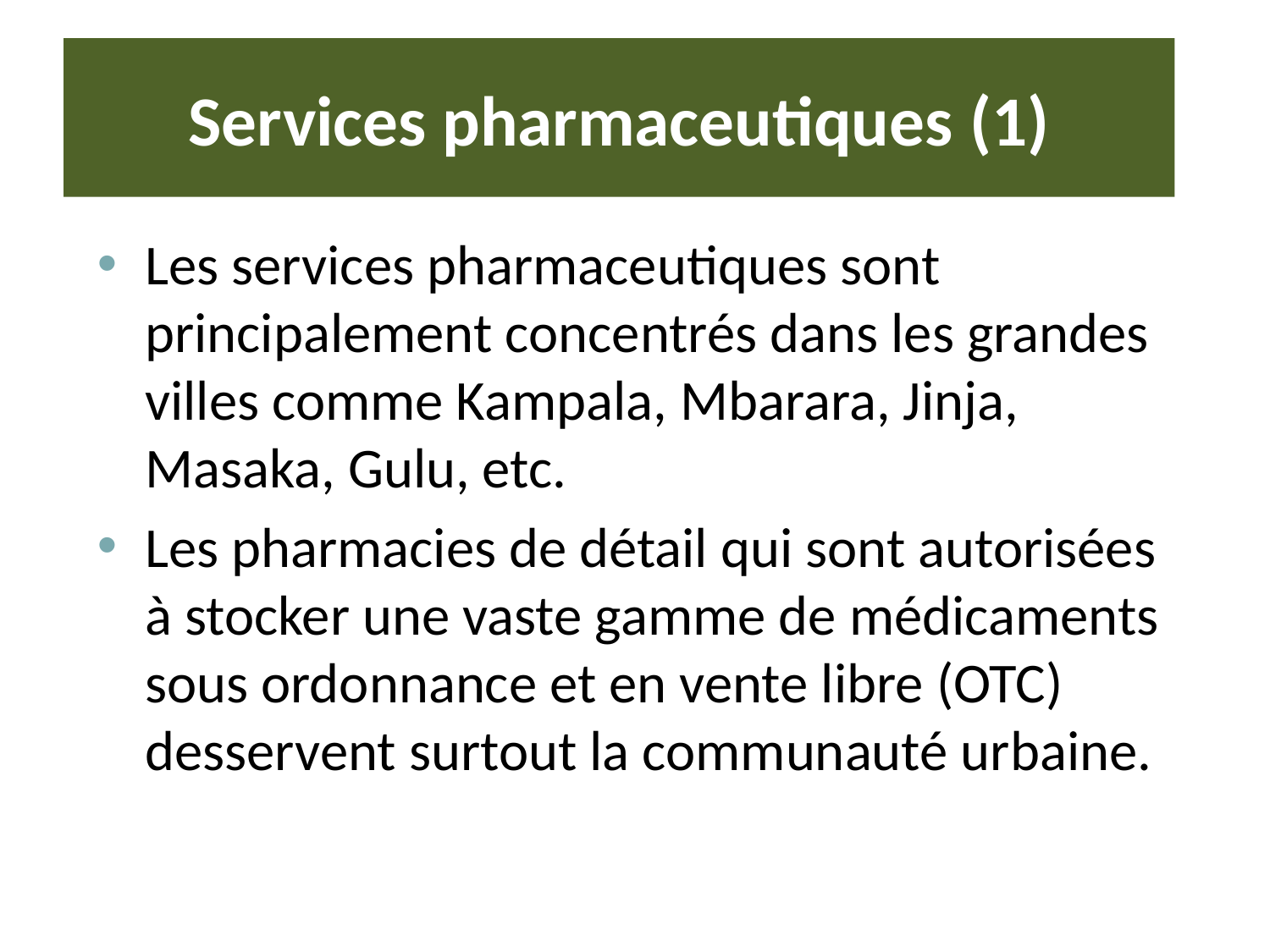

# Services pharmaceutiques (1)
Les services pharmaceutiques sont principalement concentrés dans les grandes villes comme Kampala, Mbarara, Jinja, Masaka, Gulu, etc.
Les pharmacies de détail qui sont autorisées à stocker une vaste gamme de médicaments sous ordonnance et en vente libre (OTC) desservent surtout la communauté urbaine.